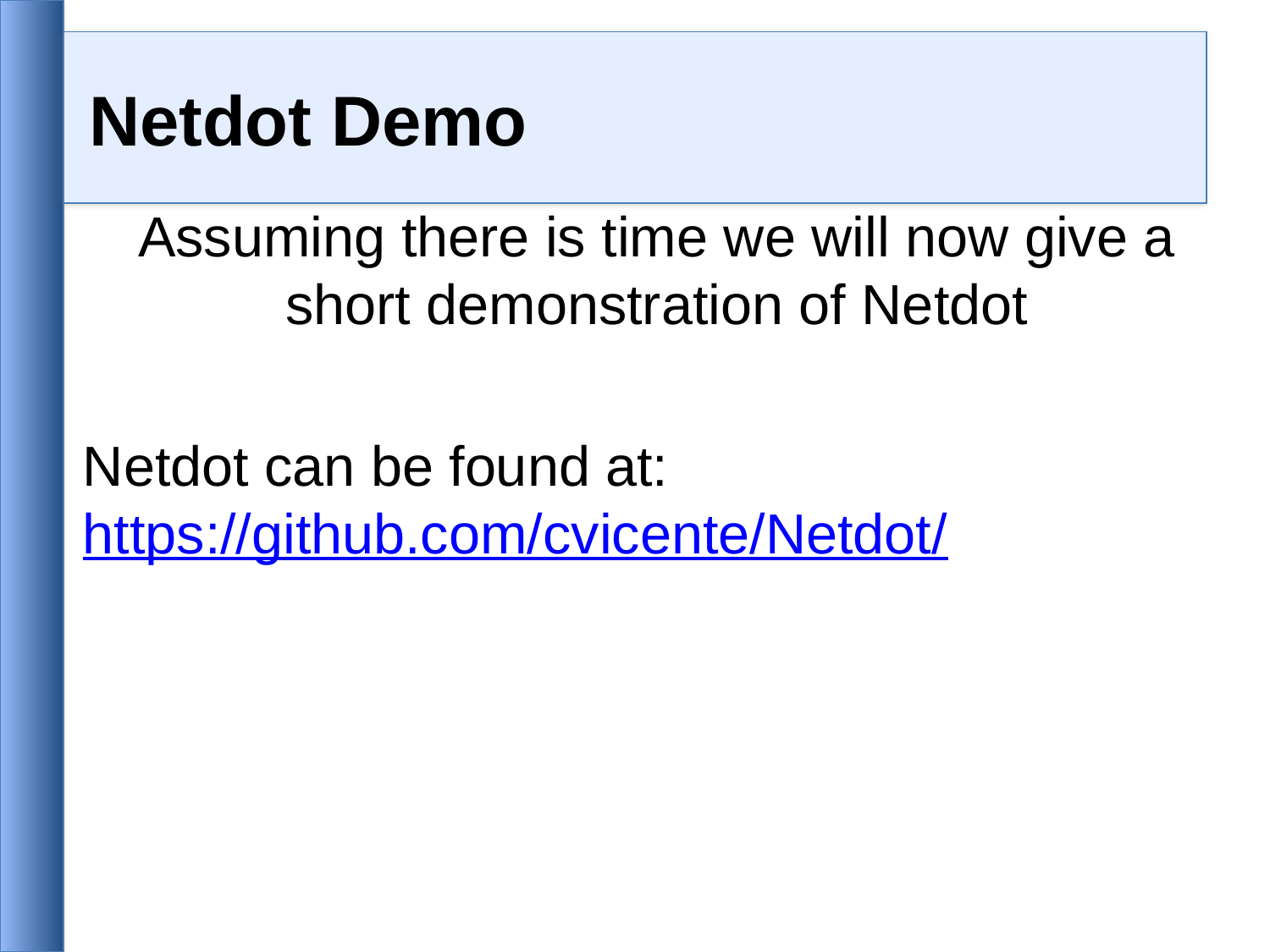

Netdot Demo
Assuming there is time we will now give a short demonstration of Netdot

Netdot can be found at:
https://github.com/cvicente/Netdot/